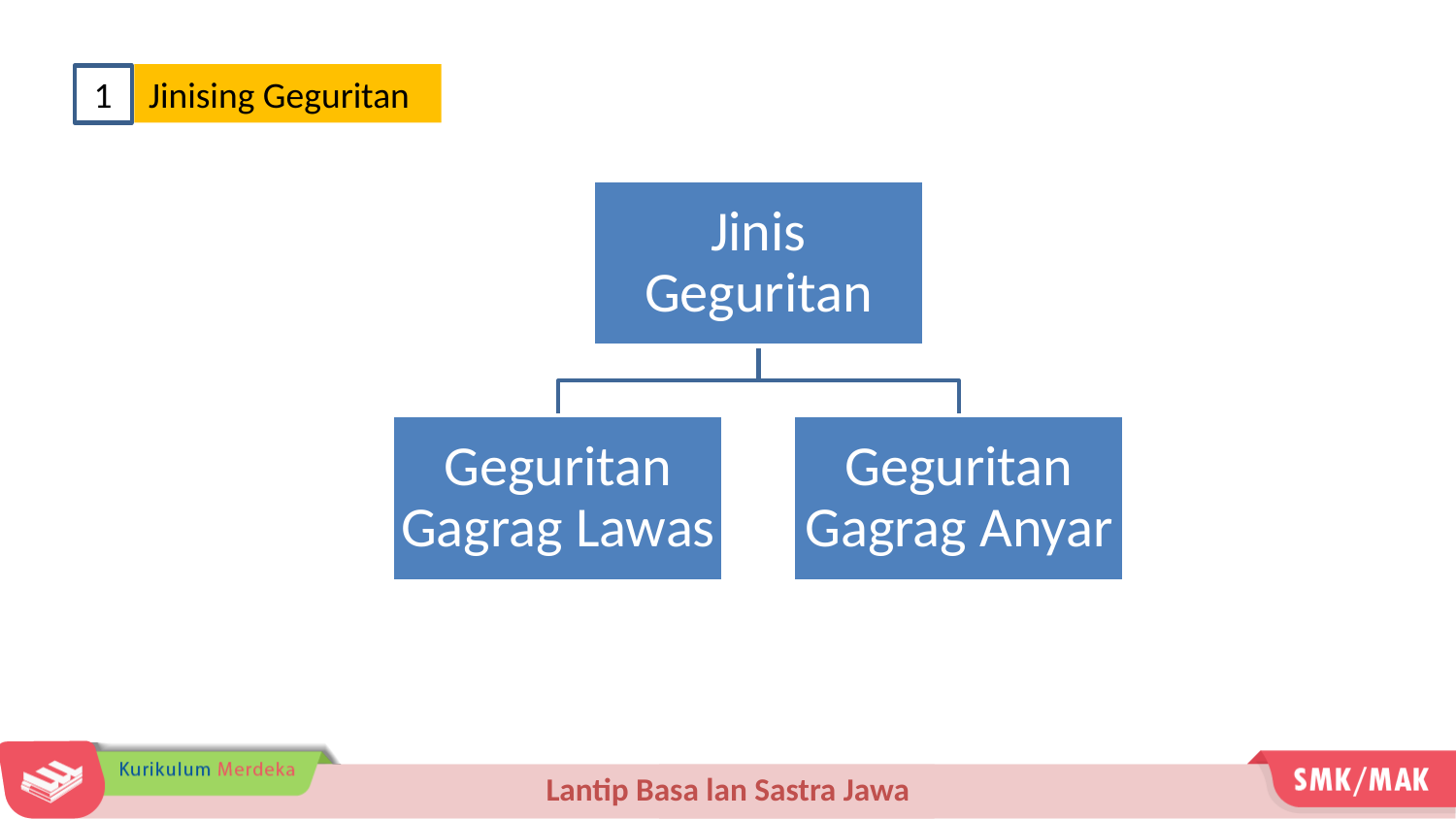

Jinising Geguritan
1
Jinis Geguritan
Geguritan Gagrag Lawas
Geguritan Gagrag Anyar